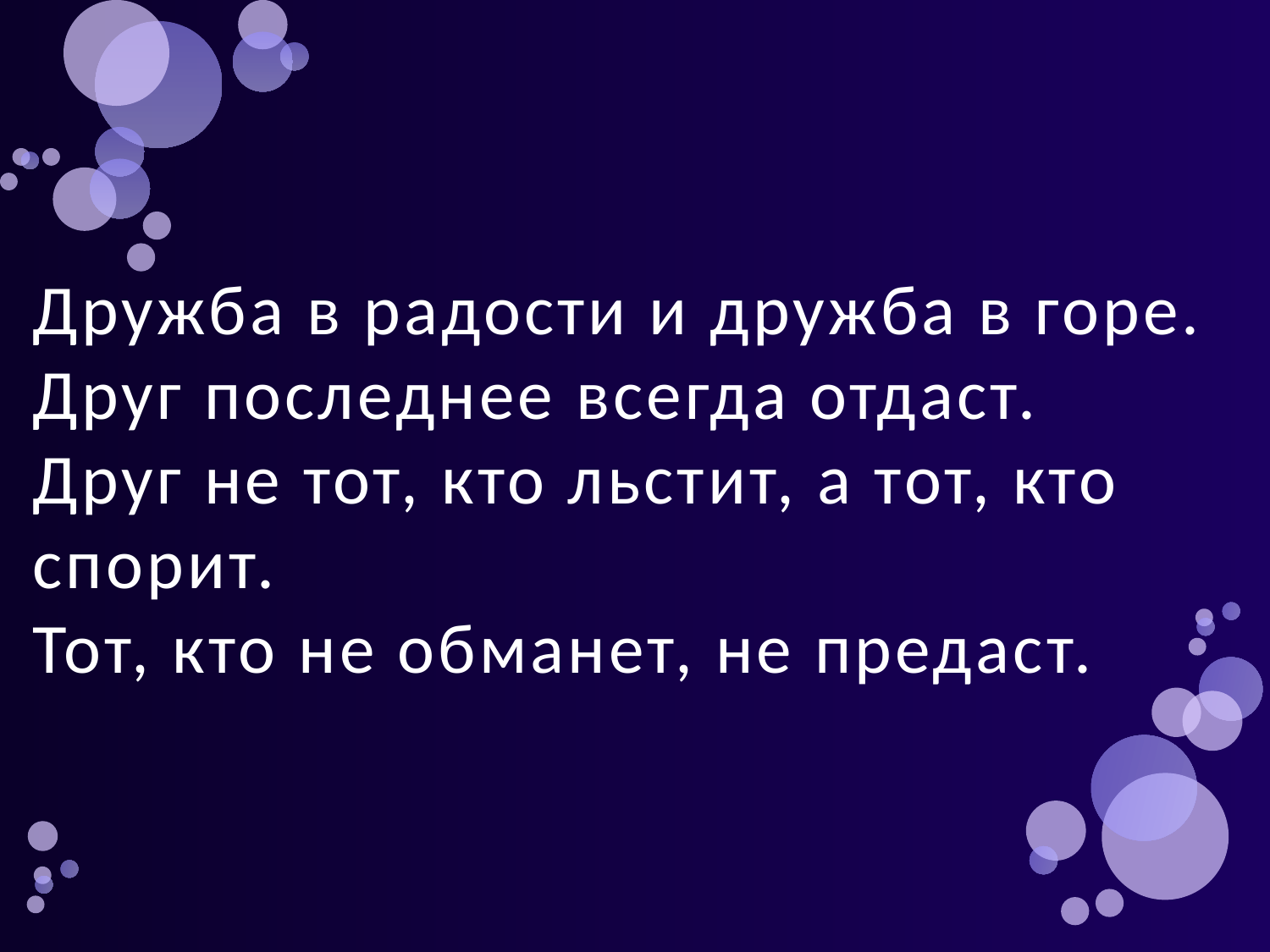

# Дружба в радости и дружба в горе. Друг последнее всегда отдаст. Друг не тот, кто льстит, а тот, кто спорит. Тот, кто не обманет, не предаст.